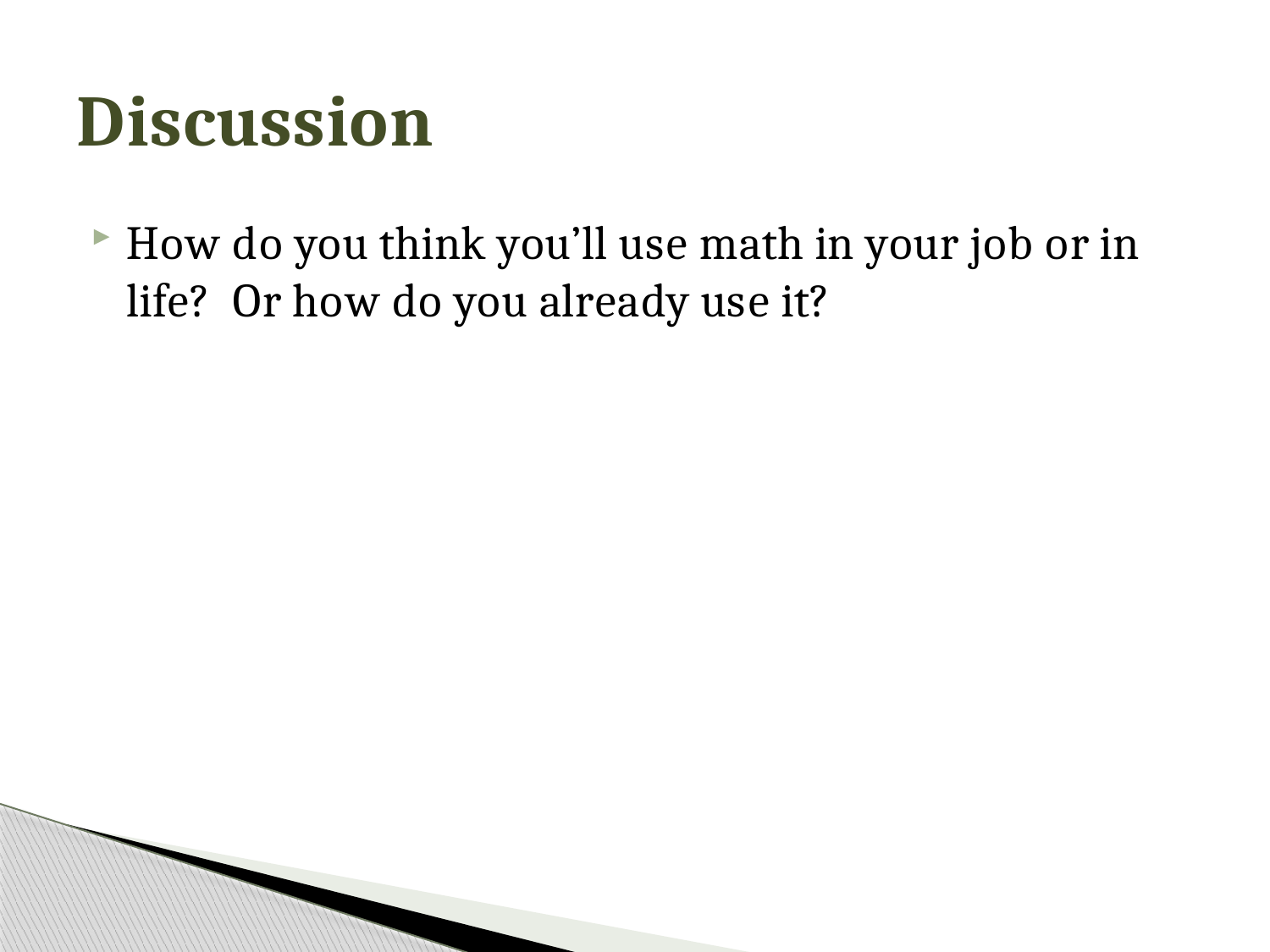

# Discussion
How do you think you’ll use math in your job or in life?  Or how do you already use it?